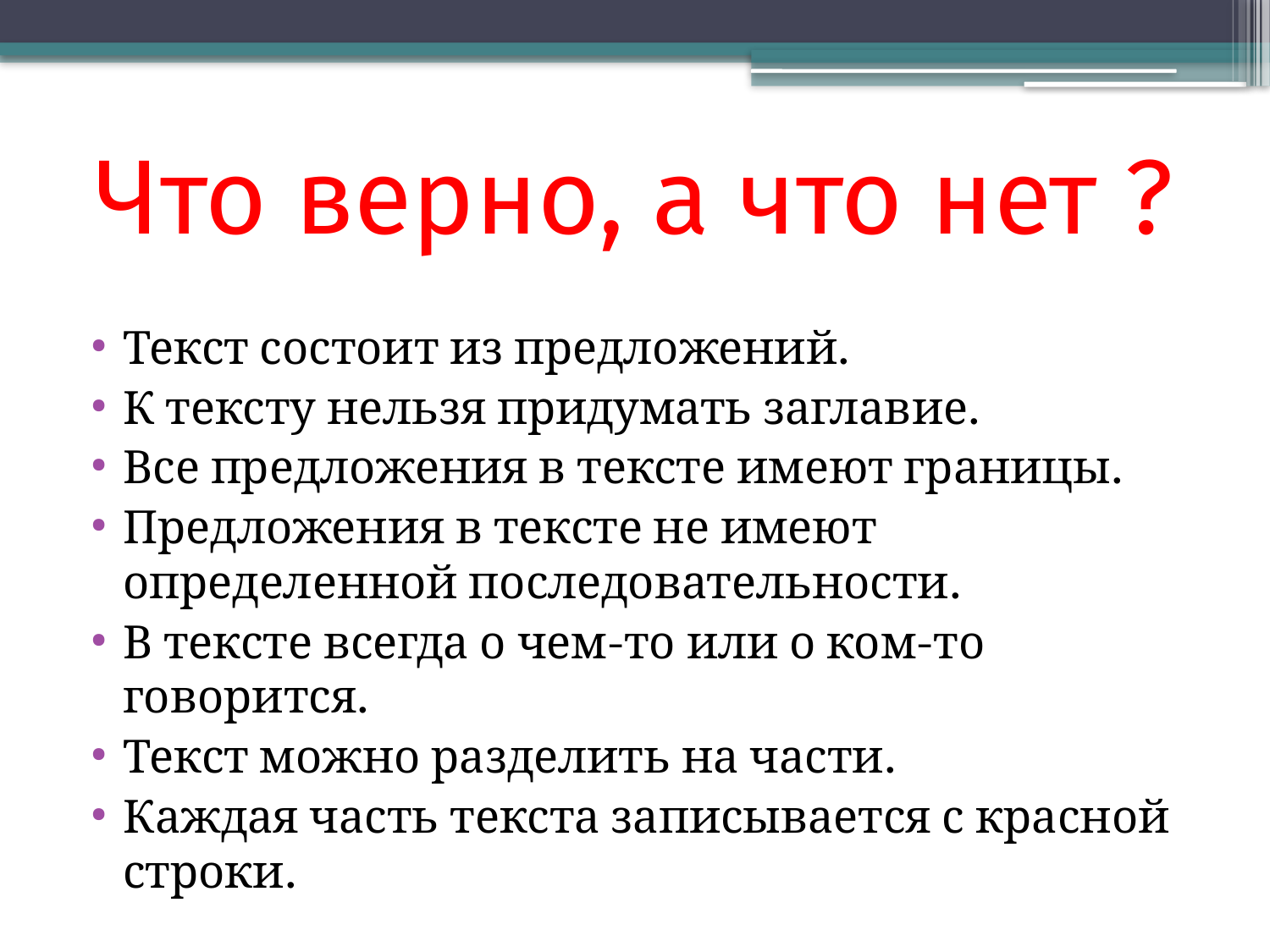

# Что верно, а что нет ?
Текст состоит из предложений.
К тексту нельзя придумать заглавие.
Все предложения в тексте имеют границы.
Предложения в тексте не имеют определенной последовательности.
В тексте всегда о чем-то или о ком-то говорится.
Текст можно разделить на части.
Каждая часть текста записывается с красной строки.